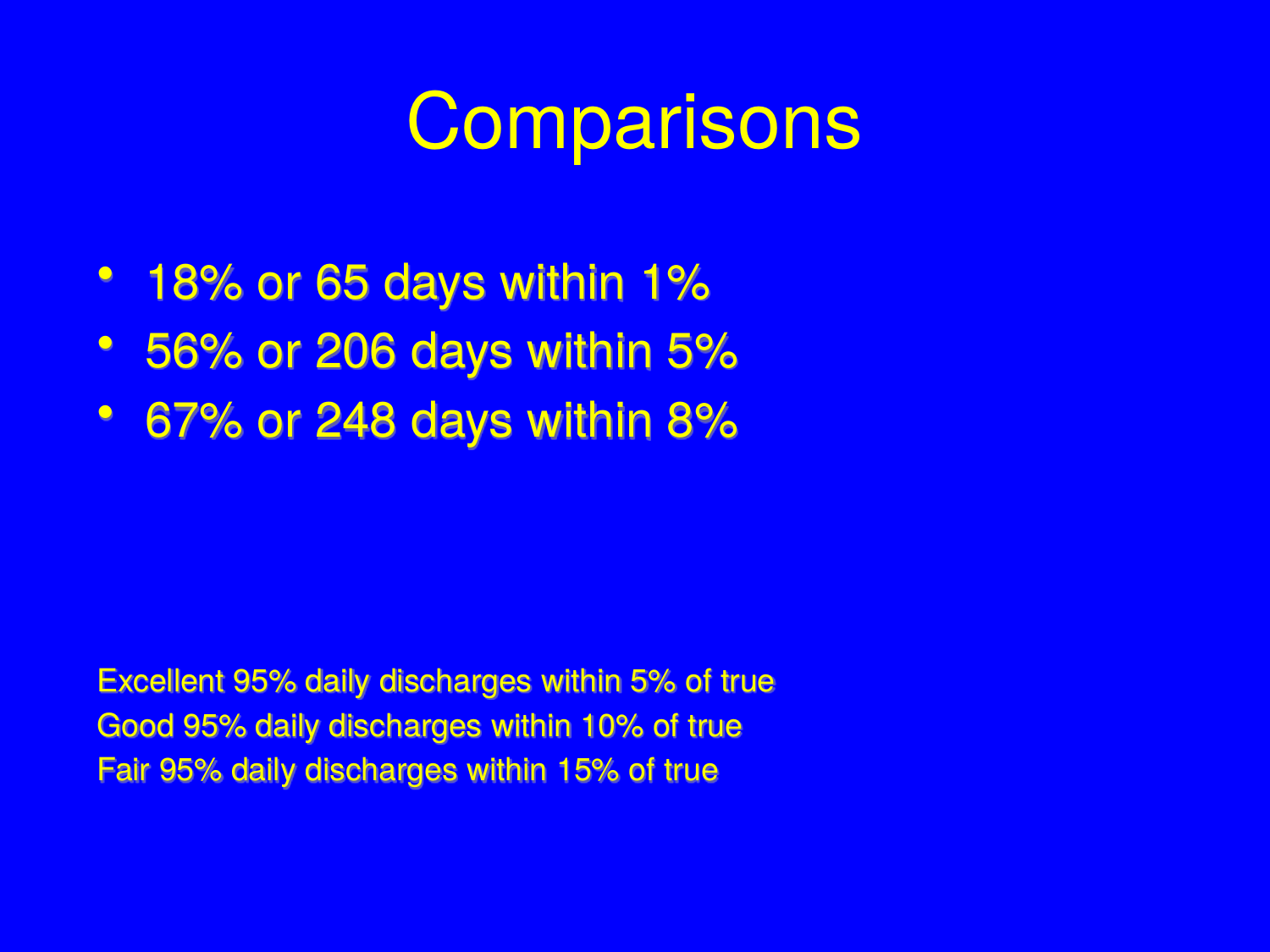

# Comparisons
18% or 65 days within 1%
56% or 206 days within 5%
67% or 248 days within 8%

Excellent 95% daily discharges within 5% of true
Good 95% daily discharges within 10% of true
Fair 95% daily discharges within 15% of true